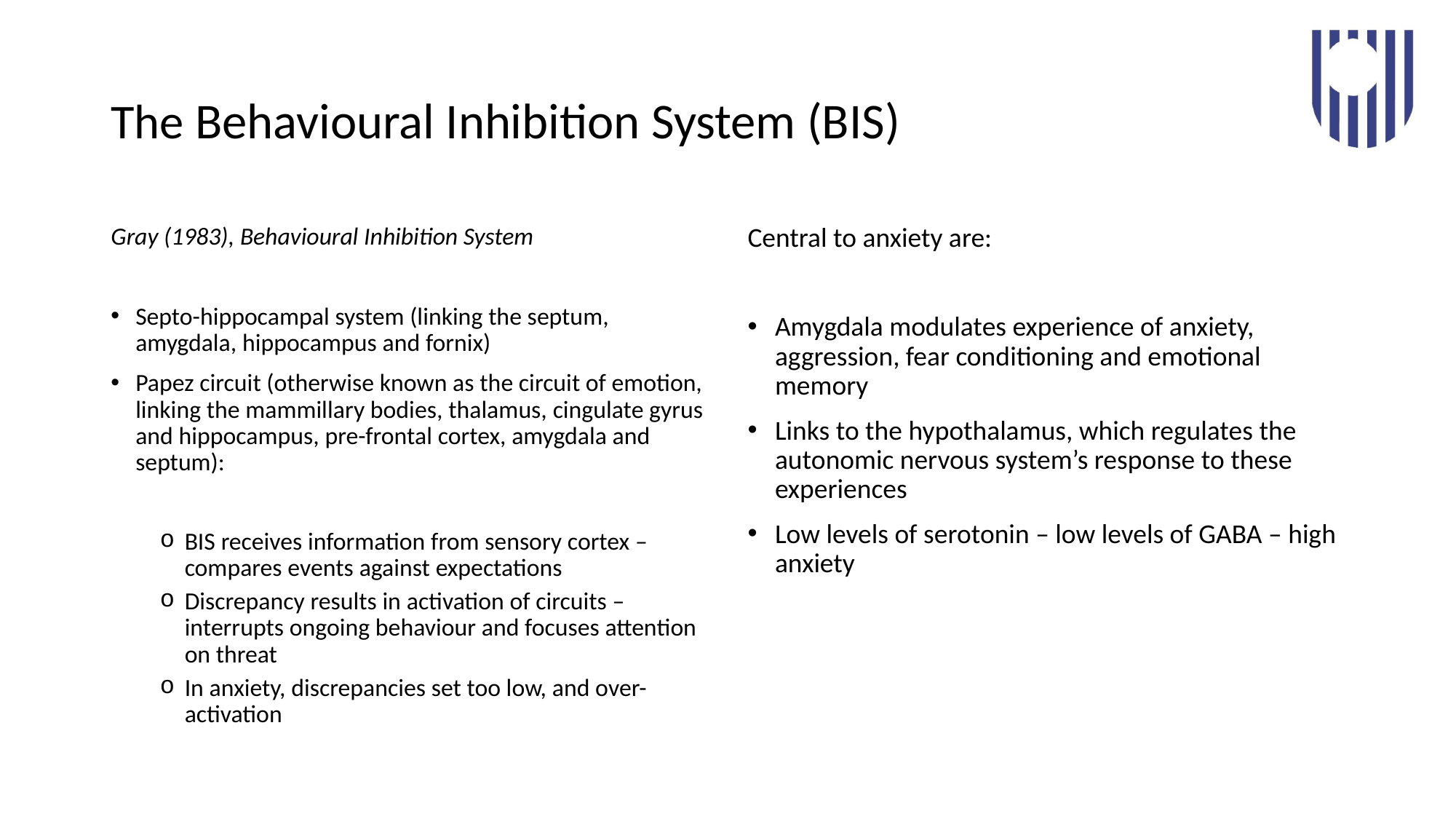

# The Behavioural Inhibition System (BIS)
Gray (1983), Behavioural Inhibition System

Septo-hippocampal system (linking the septum, amygdala, hippocampus and fornix)
Papez circuit (otherwise known as the circuit of emotion, linking the mammillary bodies, thalamus, cingulate gyrus and hippocampus, pre-frontal cortex, amygdala and septum):

BIS receives information from sensory cortex – compares events against expectations
Discrepancy results in activation of circuits – interrupts ongoing behaviour and focuses attention on threat
In anxiety, discrepancies set too low, and over-activation

Central to anxiety are:

Amygdala modulates experience of anxiety, aggression, fear conditioning and emotional memory
Links to the hypothalamus, which regulates the autonomic nervous system’s response to these experiences
Low levels of serotonin – low levels of GABA – high anxiety